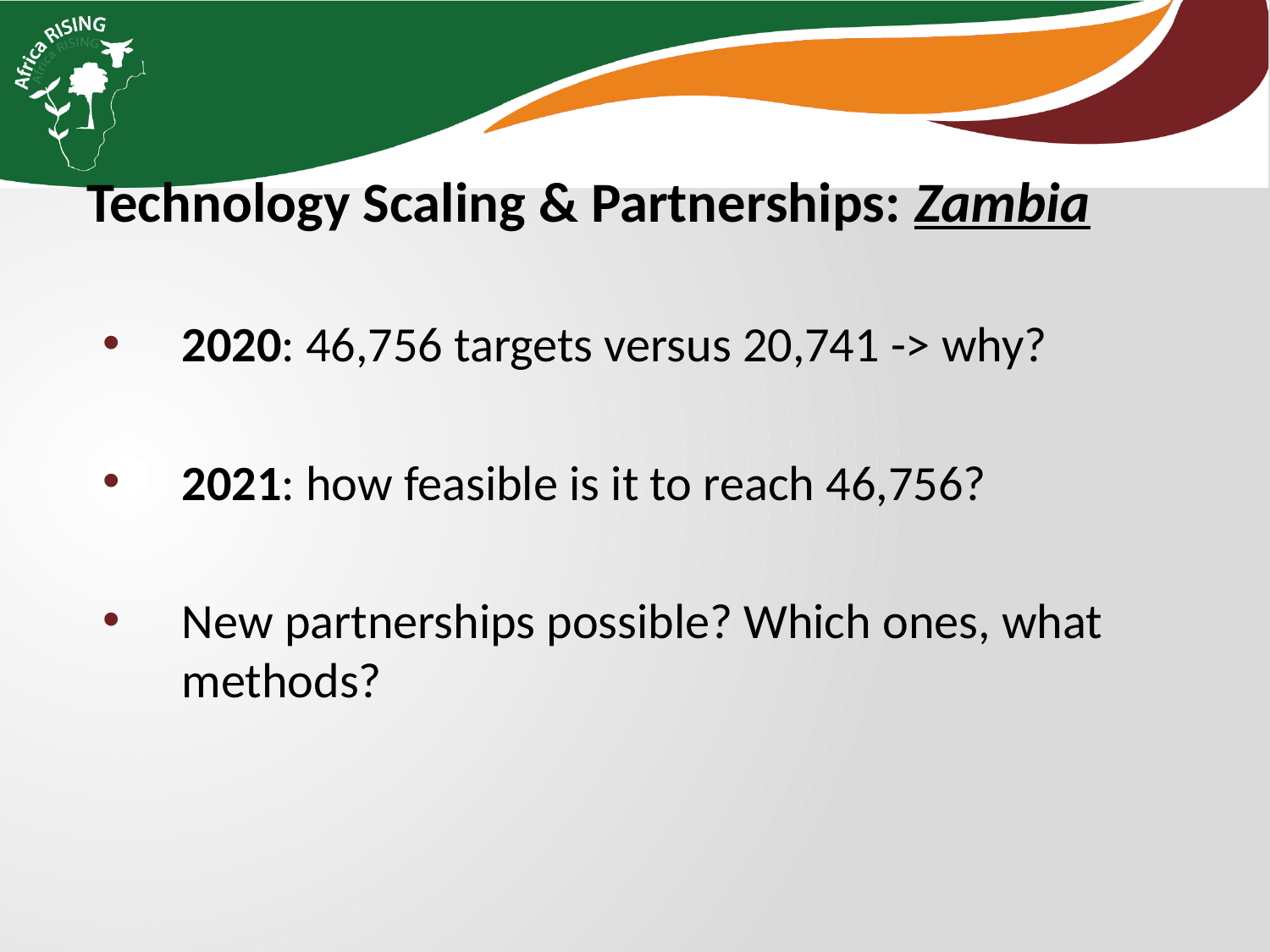

Technology Scaling & Partnerships: Zambia

2020: 46,756 targets versus 20,741 -> why?

2021: how feasible is it to reach 46,756?

New partnerships possible? Which ones, what methods?